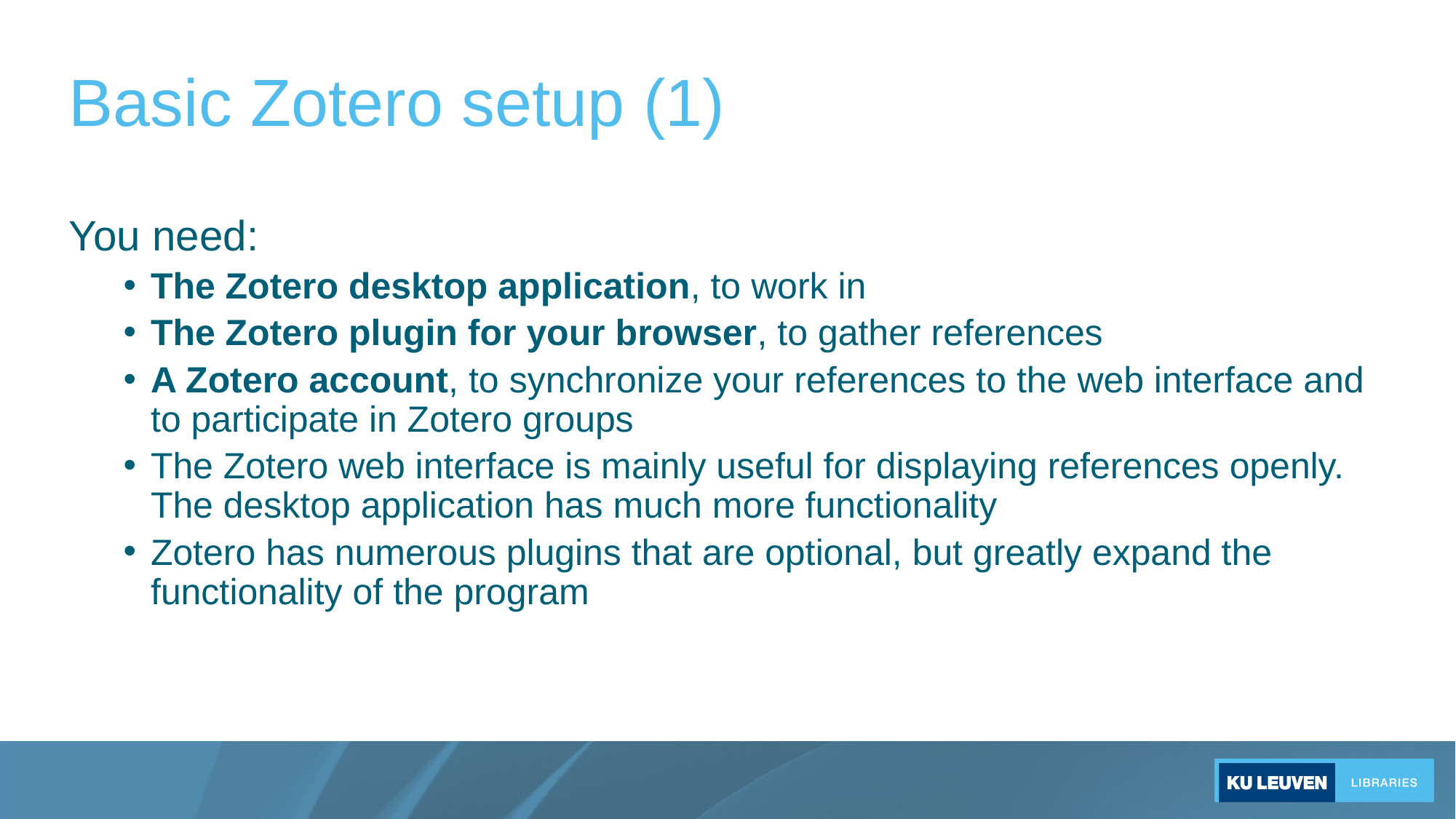

# Basic Zotero setup (1)
You need:
The Zotero desktop application, to work in
The Zotero plugin for your browser, to gather references
A Zotero account, to synchronize your references to the web interface and to participate in Zotero groups
The Zotero web interface is mainly useful for displaying references openly. The desktop application has much more functionality
Zotero has numerous plugins that are optional, but greatly expand the functionality of the program